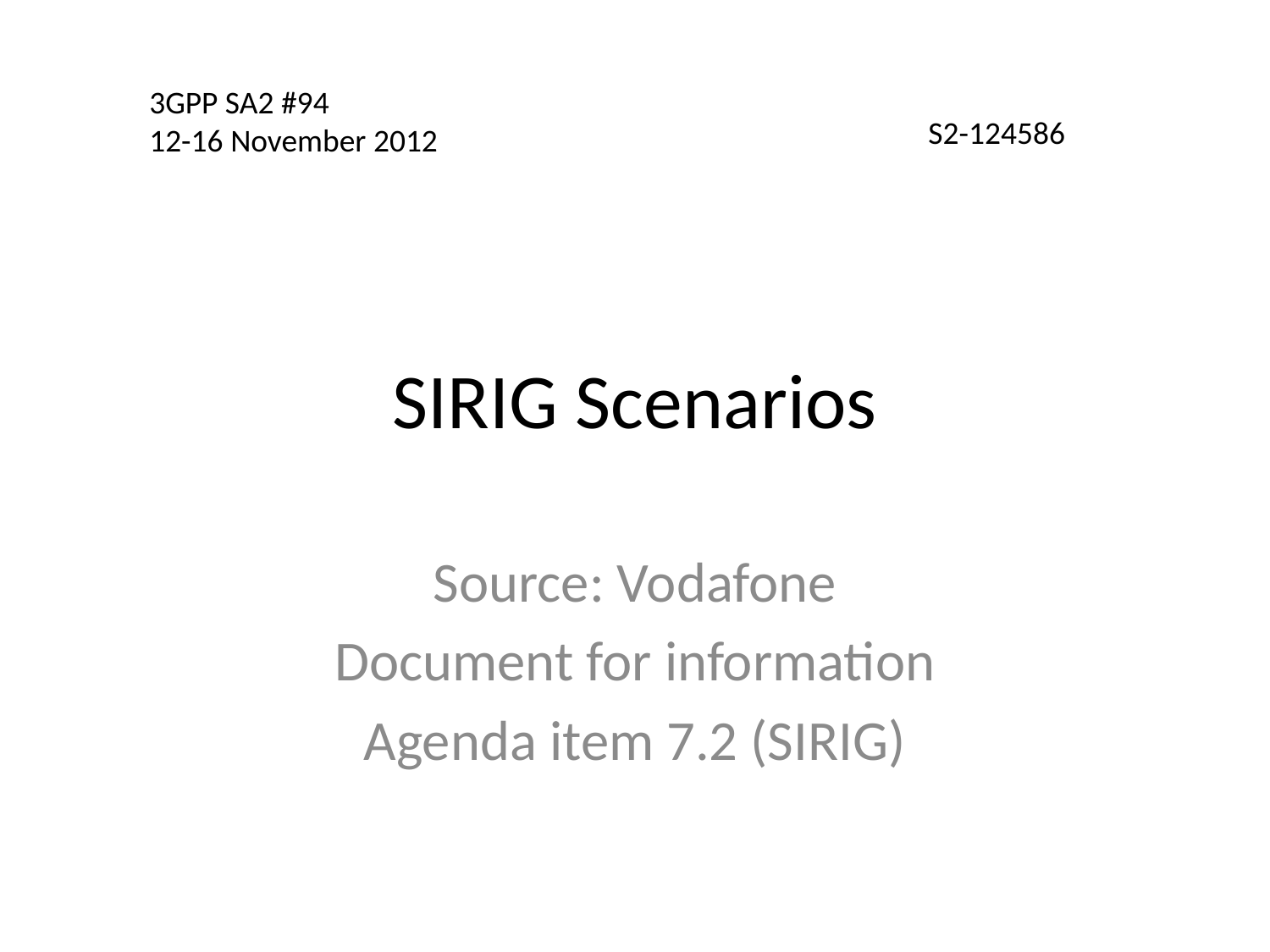

3GPP SA2 #94
12-16 November 2012
S2-124586
# SIRIG Scenarios
Source: Vodafone
Document for information
Agenda item 7.2 (SIRIG)